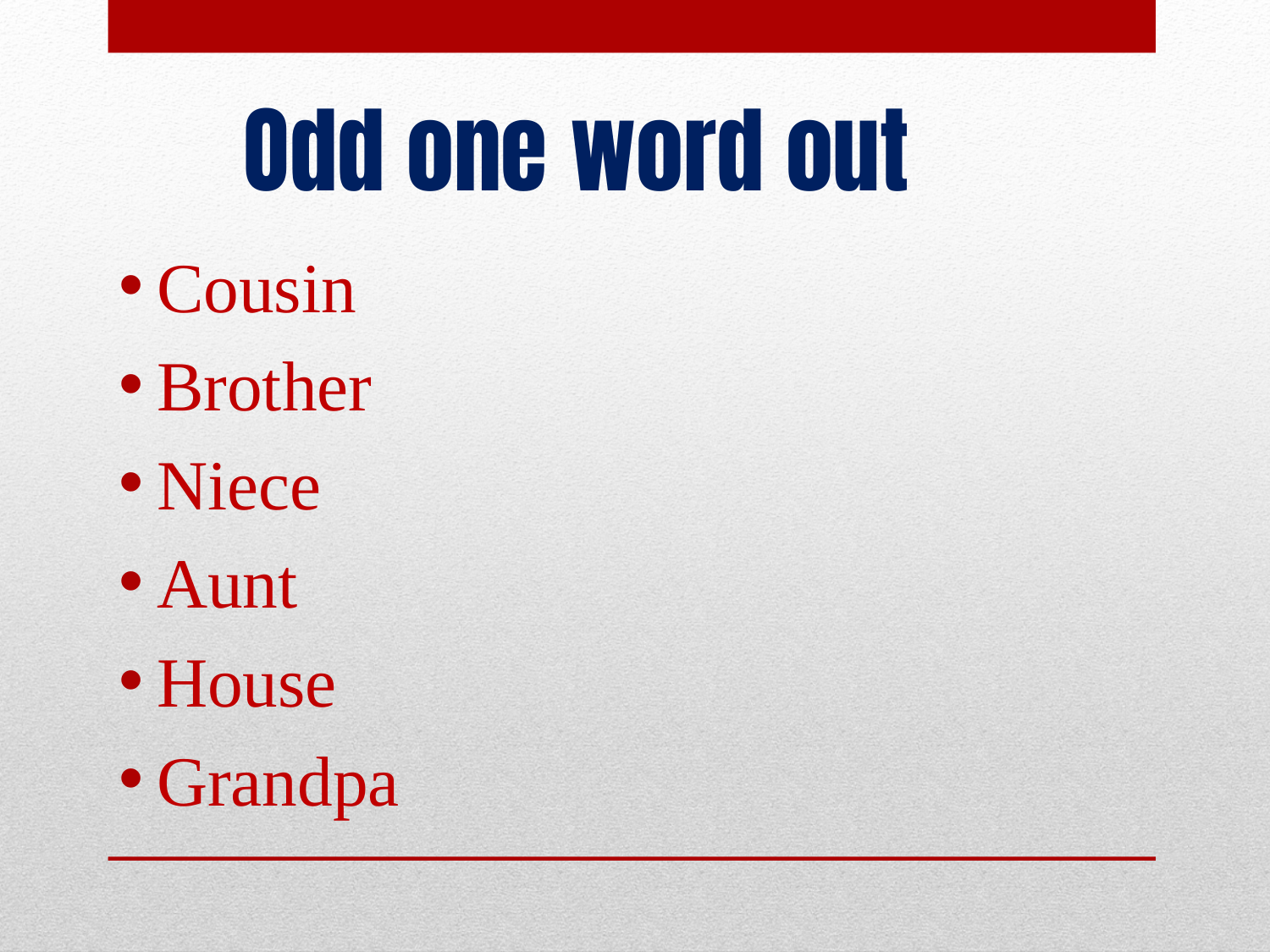

# Odd one word out
Cousin
Brother
Niece
Aunt
House
Grandpa